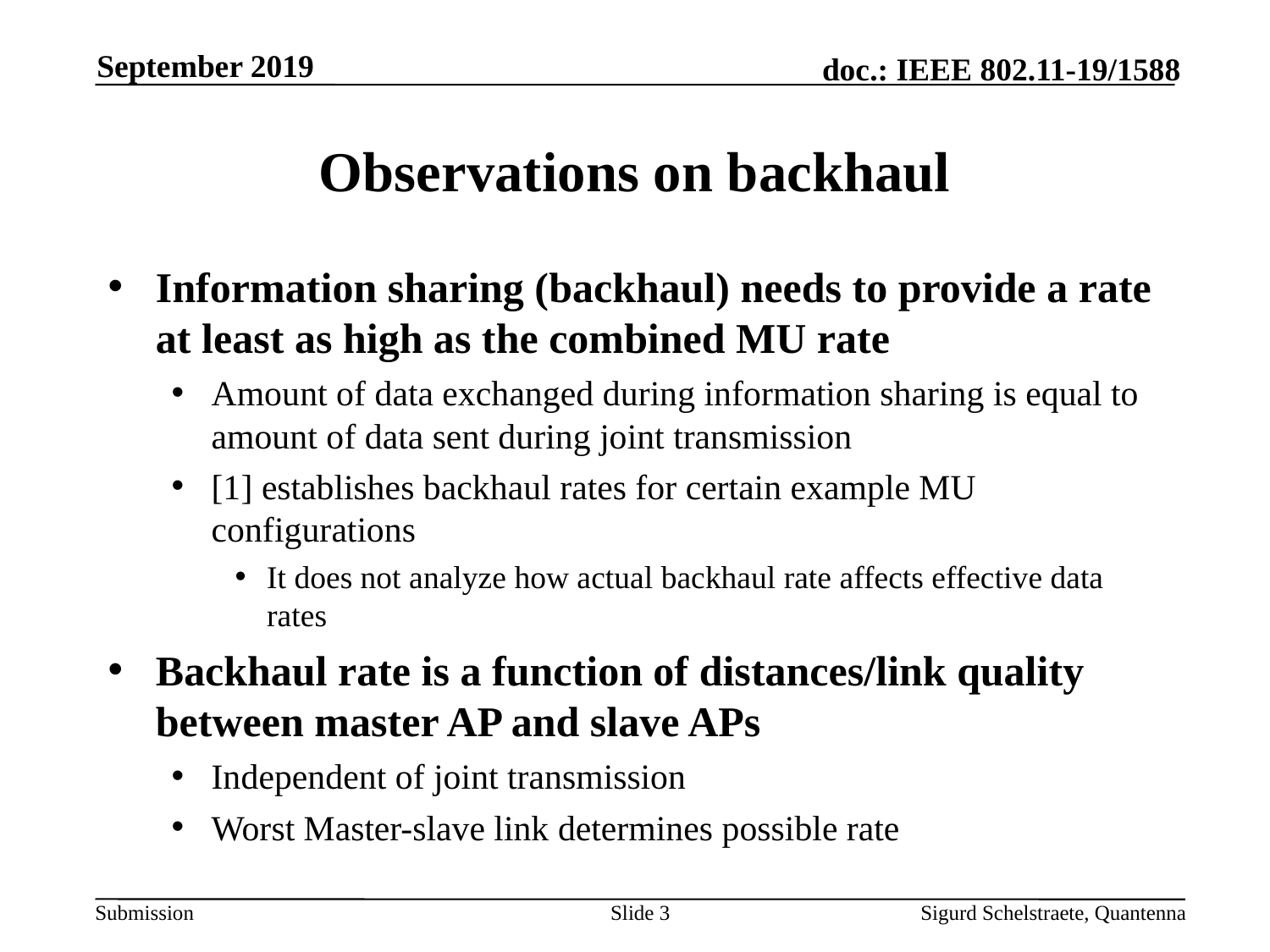

September 2019
# Observations on backhaul
Information sharing (backhaul) needs to provide a rate at least as high as the combined MU rate
Amount of data exchanged during information sharing is equal to amount of data sent during joint transmission
[1] establishes backhaul rates for certain example MU configurations
It does not analyze how actual backhaul rate affects effective data rates
Backhaul rate is a function of distances/link quality between master AP and slave APs
Independent of joint transmission
Worst Master-slave link determines possible rate
Slide 3
Sigurd Schelstraete, Quantenna